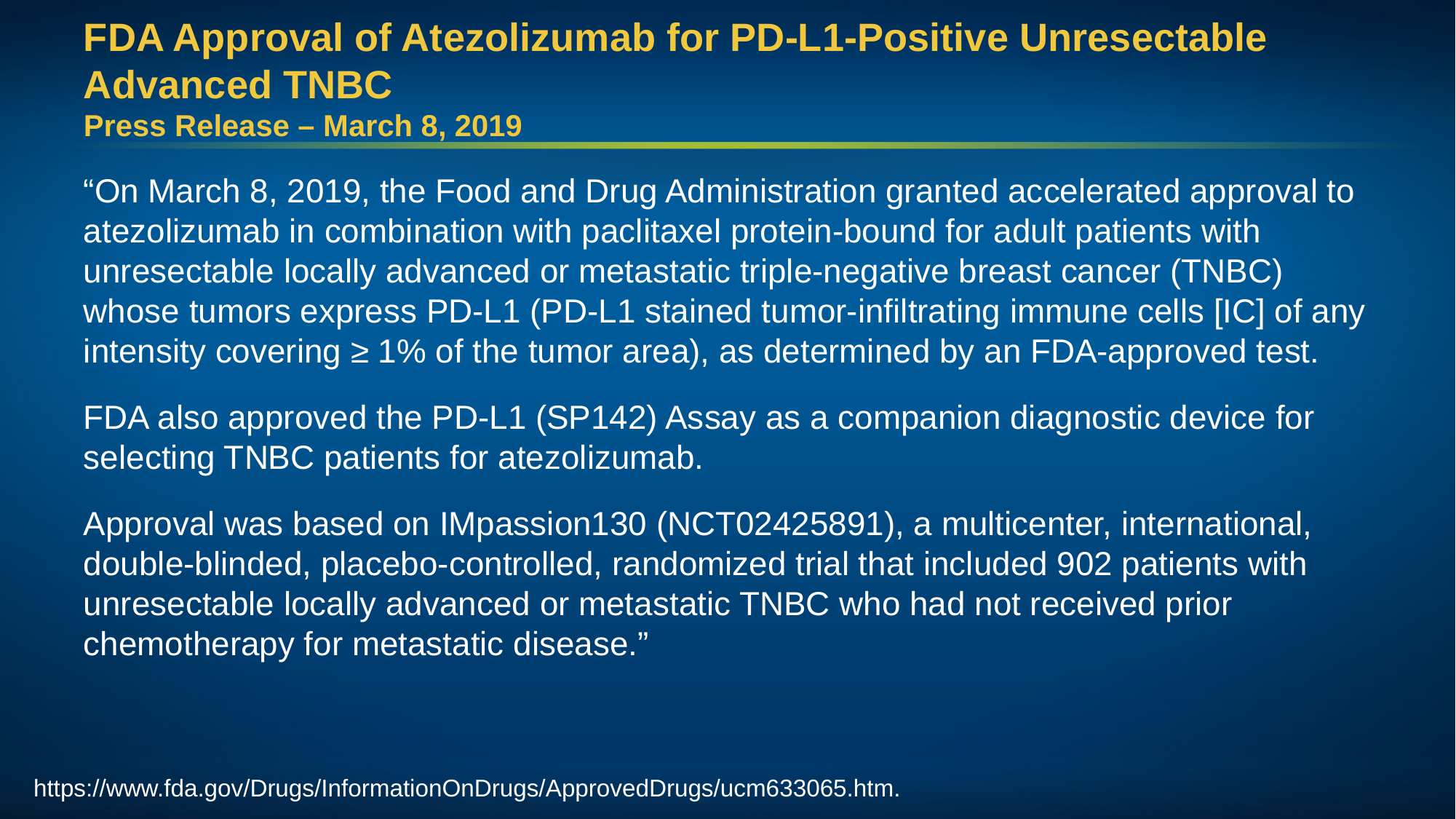

# FDA Approval of Atezolizumab for PD-L1-Positive Unresectable Advanced TNBC Press Release – March 8, 2019
“On March 8, 2019, the Food and Drug Administration granted accelerated approval to atezolizumab in combination with paclitaxel protein-bound for adult patients with unresectable locally advanced or metastatic triple-negative breast cancer (TNBC) whose tumors express PD-L1 (PD-L1 stained tumor-infiltrating immune cells [IC] of any intensity covering ≥ 1% of the tumor area), as determined by an FDA-approved test.
FDA also approved the PD-L1 (SP142) Assay as a companion diagnostic device for selecting TNBC patients for atezolizumab.
Approval was based on IMpassion130 (NCT02425891), a multicenter, international, double-blinded, placebo-controlled, randomized trial that included 902 patients with unresectable locally advanced or metastatic TNBC who had not received prior chemotherapy for metastatic disease.”
https://www.fda.gov/Drugs/InformationOnDrugs/ApprovedDrugs/ucm633065.htm.